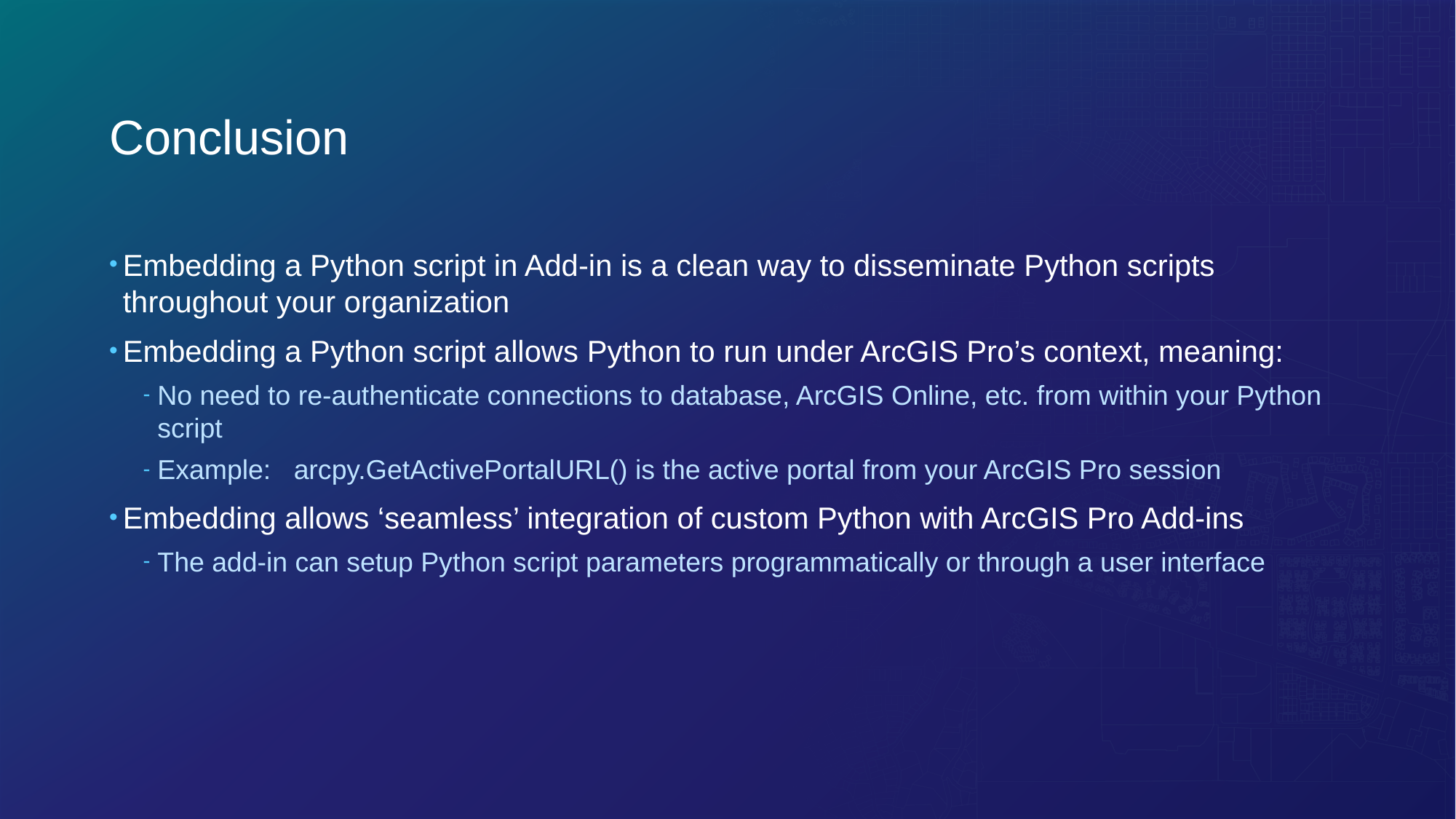

# Conclusion
Embedding a Python script in Add-in is a clean way to disseminate Python scripts throughout your organization
Embedding a Python script allows Python to run under ArcGIS Pro’s context, meaning:
No need to re-authenticate connections to database, ArcGIS Online, etc. from within your Python script
Example:   arcpy.GetActivePortalURL() is the active portal from your ArcGIS Pro session
Embedding allows ‘seamless’ integration of custom Python with ArcGIS Pro Add-ins
The add-in can setup Python script parameters programmatically or through a user interface